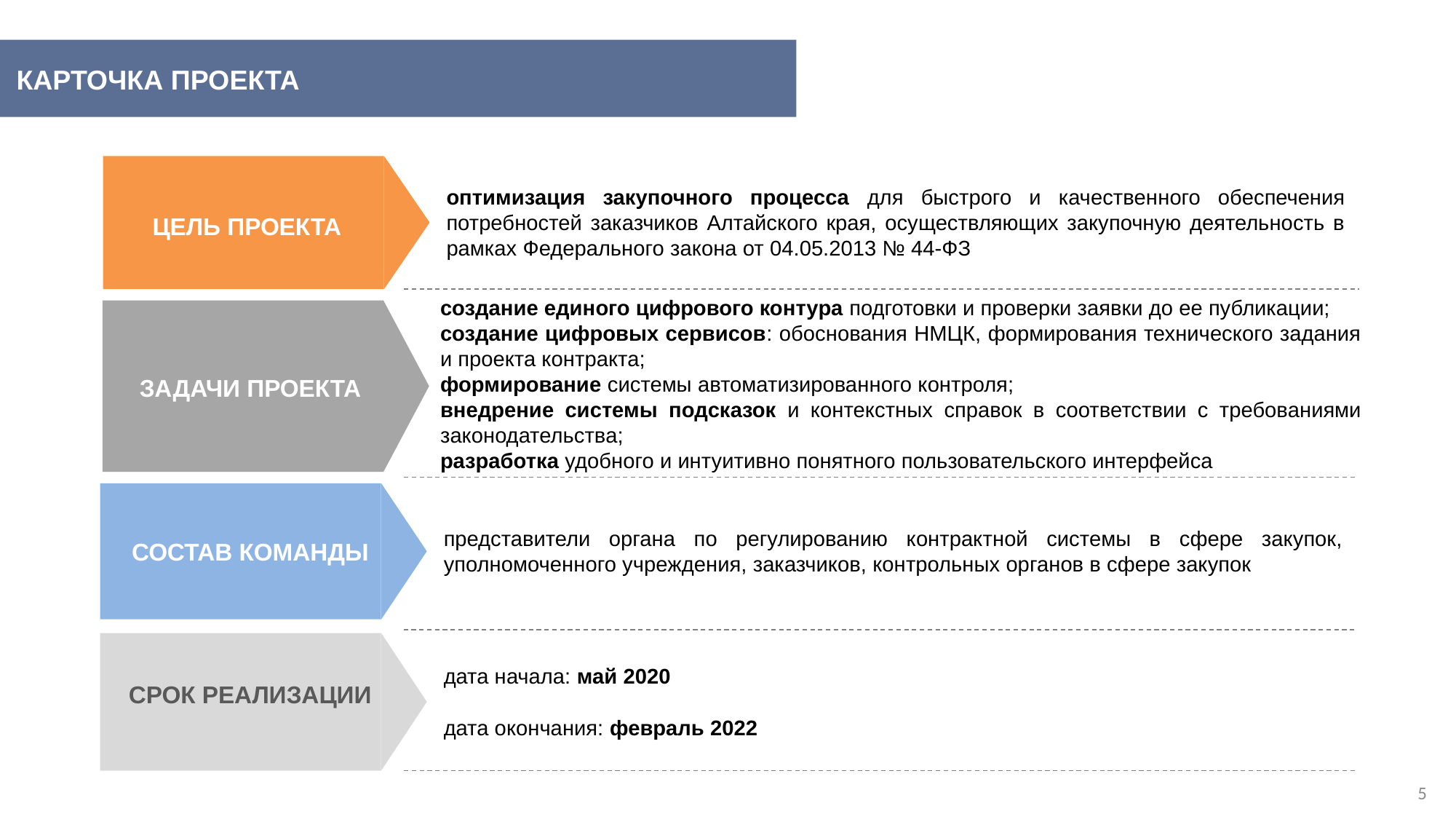

КАРТОЧКА ПРОЕКТА

оптимизация закупочного процесса для быстрого и качественного обеспечения потребностей заказчиков Алтайского края, осуществляющих закупочную деятельность в рамках Федерального закона от 04.05.2013 № 44-ФЗ
ЦЕЛЬ ПРОЕКТА
создание единого цифрового контура подготовки и проверки заявки до ее публикации;
создание цифровых сервисов: обоснования НМЦК, формирования технического задания и проекта контракта;
формирование системы автоматизированного контроля;
внедрение системы подсказок и контекстных справок в соответствии с требованиями законодательства;
разработка удобного и интуитивно понятного пользовательского интерфейса

ЗАДАЧИ ПРОЕКТА

представители органа по регулированию контрактной системы в сфере закупок, уполномоченного учреждения, заказчиков, контрольных органов в сфере закупок
СОСТАВ КОМАНДЫ

дата начала: май 2020

дата окончания: февраль 2022
СРОК РЕАЛИЗАЦИИ
5